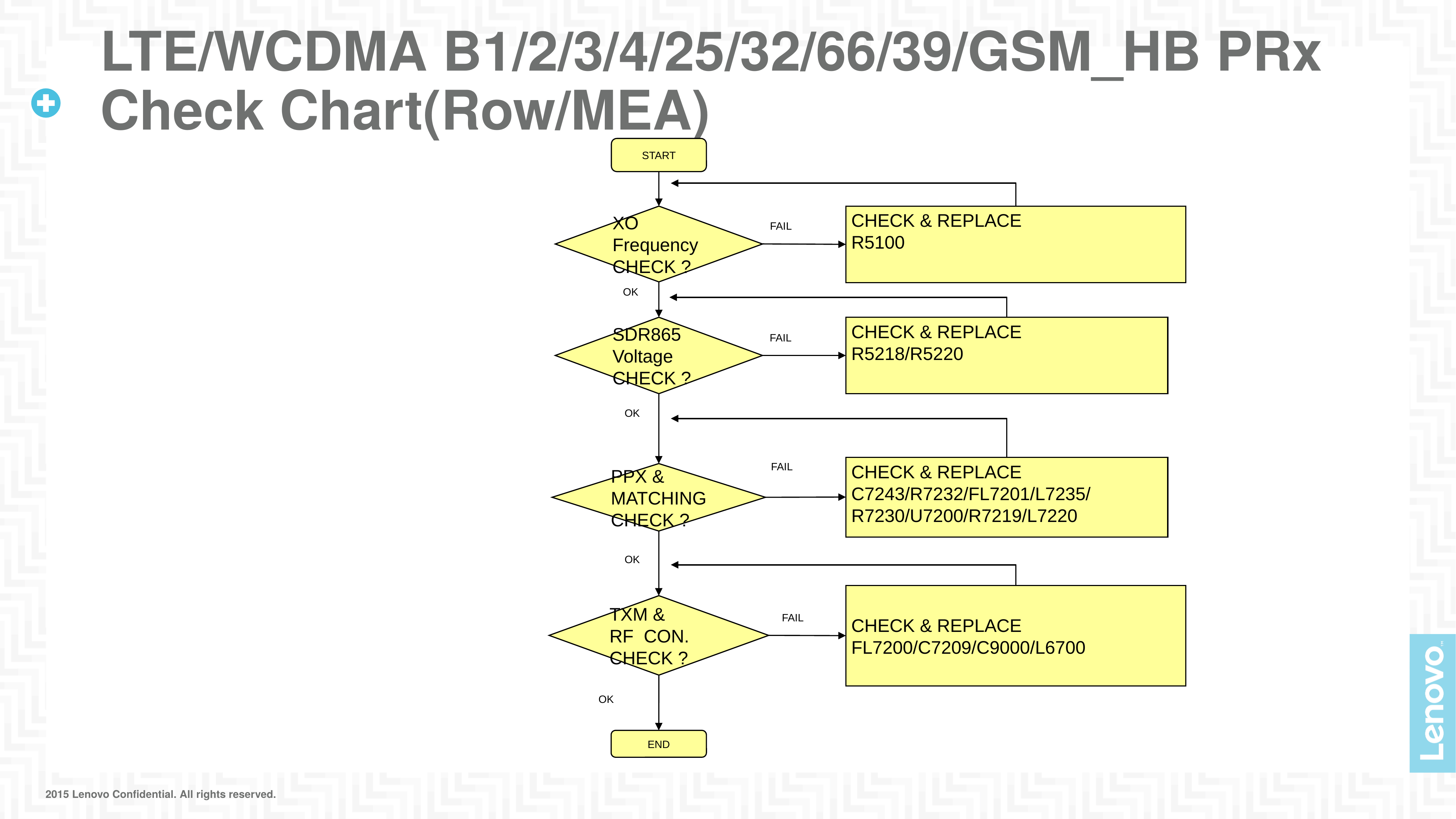

# LTE/WCDMA B1/2/3/4/25/32/66/39/GSM_HB PRx Check Chart(Row/MEA)
START

XO Frequency
CHECK ?

CHECK & REPLACE
R5100
FAIL
OK

SDR865 Voltage CHECK ?

CHECK & REPLACE
R5218/R5220
FAIL
OK
FAIL
CHECK & REPLACE
C7243/R7232/FL7201/L7235/R7230/U7200/R7219/L7220
PPX &  MATCHING CHECK ?
OK
CHECK & REPLACE
FL7200/C7209/C9000/L6700
TXM &
RF  CON. CHECK ?
FAIL
OK
OK
END